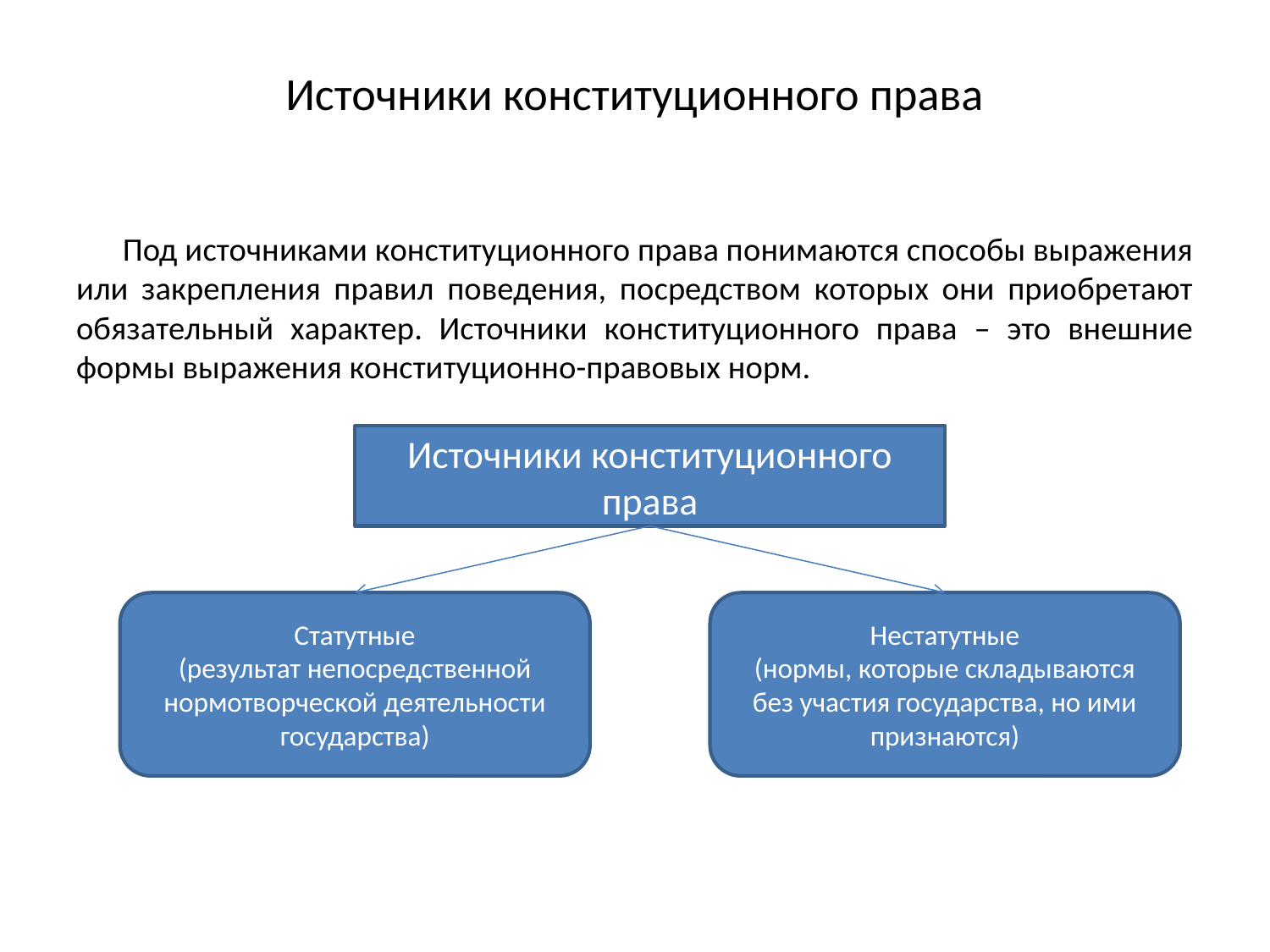

# Источники конституционного права
Под источниками конституционного права понимаются способы выражения или закрепления правил поведения, посредством которых они приобретают обязательный характер. Источники конституционного права – это внешние формы выражения конституционно-правовых норм.
Источники конституционного права
Статутные
(результат непосредственной нормотворческой деятельности государства)
Нестатутные
(нормы, которые складываются без участия государства, но ими признаются)